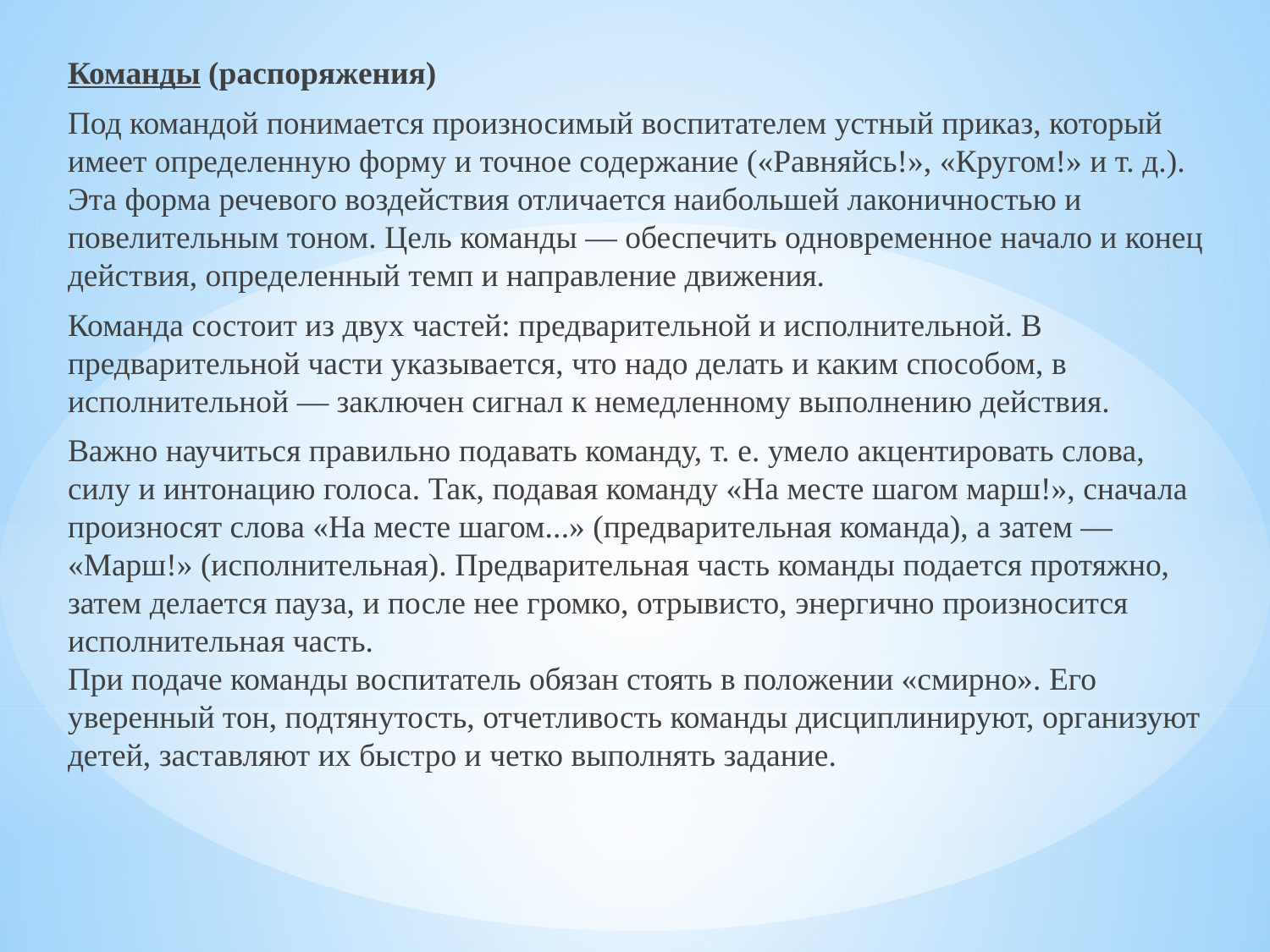

Команды (распоряжения)
Под командой понимается произносимый воспитателем устный приказ, который имеет определенную форму и точное содержание («Равняйсь!», «Кругом!» и т. д.). Эта форма речевого воздействия отличается наибольшей лаконичностью и повелительным тоном. Цель команды — обеспечить одновременное начало и конец действия, определенный темп и направление движения.
Команда состоит из двух частей: предварительной и исполнительной. В предварительной части указывается, что надо делать и каким способом, в исполнительной — заключен сигнал к немедленному выполнению действия.
Важно научиться правильно подавать команду, т. е. умело акцентировать слова, силу и интонацию голоса. Так, подавая команду «На месте шагом марш!», сначала произносят слова «На месте шагом...» (предварительная команда), а затем — «Марш!» (исполнительная). Предварительная часть команды подается протяжно, затем делается пауза, и после нее громко, отрывисто, энергично произносится исполнительная часть.
При подаче команды воспитатель обязан стоять в положении «смирно». Его уверенный тон, подтянутость, отчетливость команды дисциплинируют, организуют детей, заставляют их быстро и четко выполнять задание.